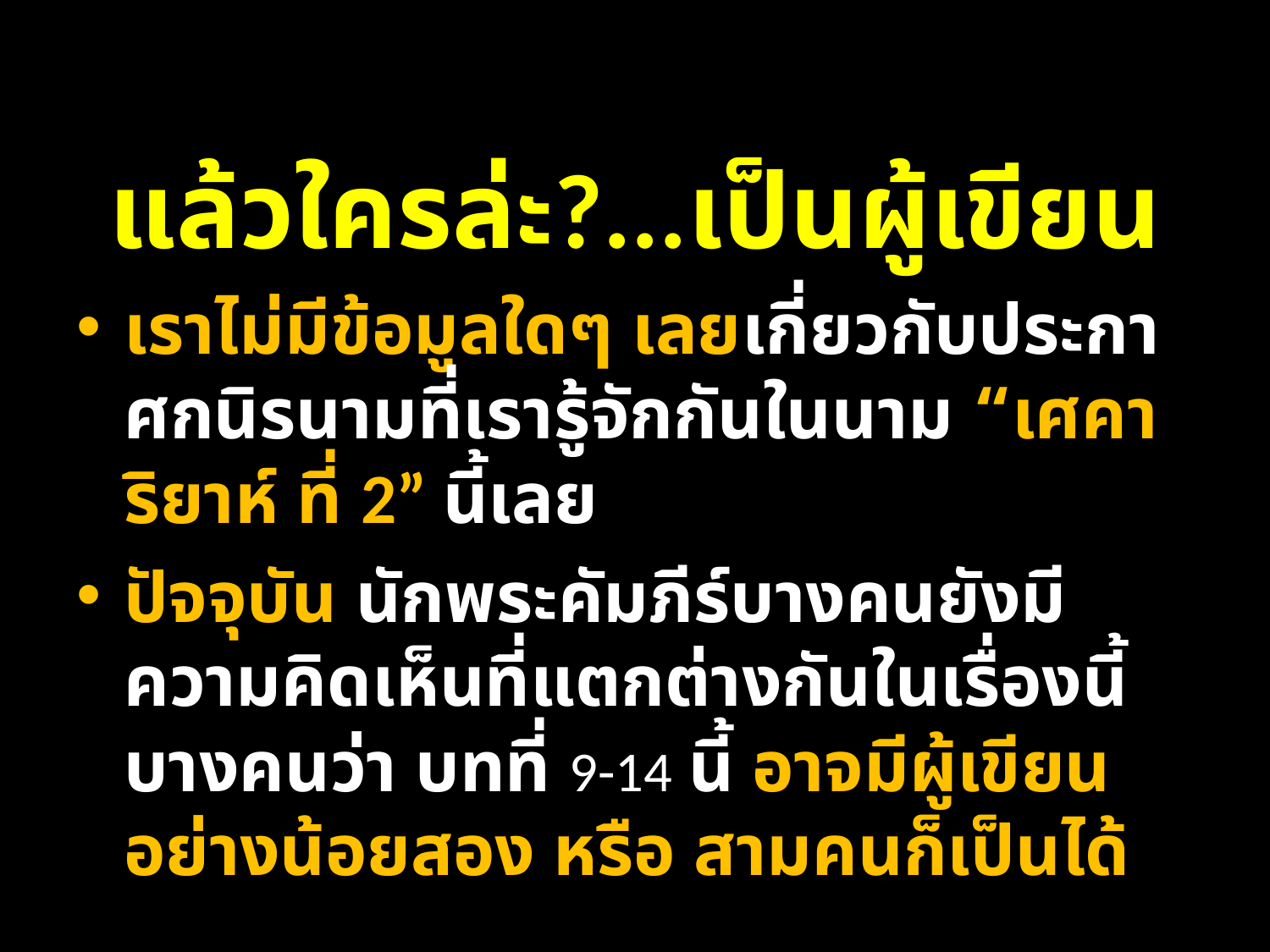

แล้วใครล่ะ?...เป็นผู้เขียน
เราไม่มีข้อมูลใดๆ เลยเกี่ยวกับประกาศกนิรนามที่เรารู้จักกันในนาม “เศคาริยาห์ ที่ 2” นี้เลย
ปัจจุบัน นักพระคัมภีร์บางคนยังมีความคิดเห็นที่แตกต่างกันในเรื่องนี้ บางคนว่า บทที่ 9-14 นี้ อาจมีผู้เขียนอย่างน้อยสอง หรือ สามคนก็เป็นได้